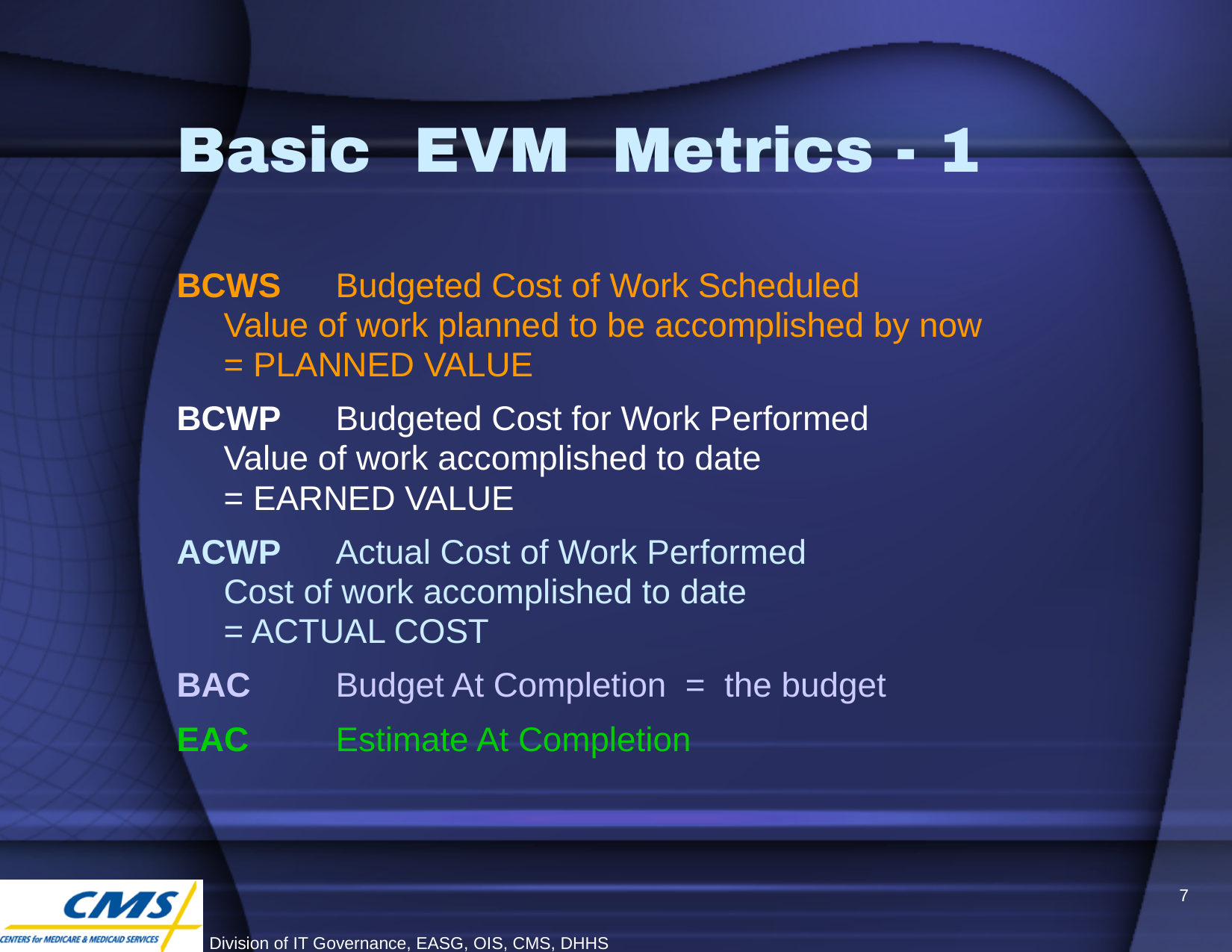

# Basic  EVM  Metrics - 1

BCWS	Budgeted Cost of Work Scheduled
	Value of work planned to be accomplished by now
	= PLANNED VALUE

BCWP	Budgeted Cost for Work Performed
	Value of work accomplished to date
	= EARNED VALUE

ACWP	Actual Cost of Work Performed
	Cost of work accomplished to date
	= ACTUAL COST

BAC	Budget At Completion  =  the budget

EAC	Estimate At Completion

7